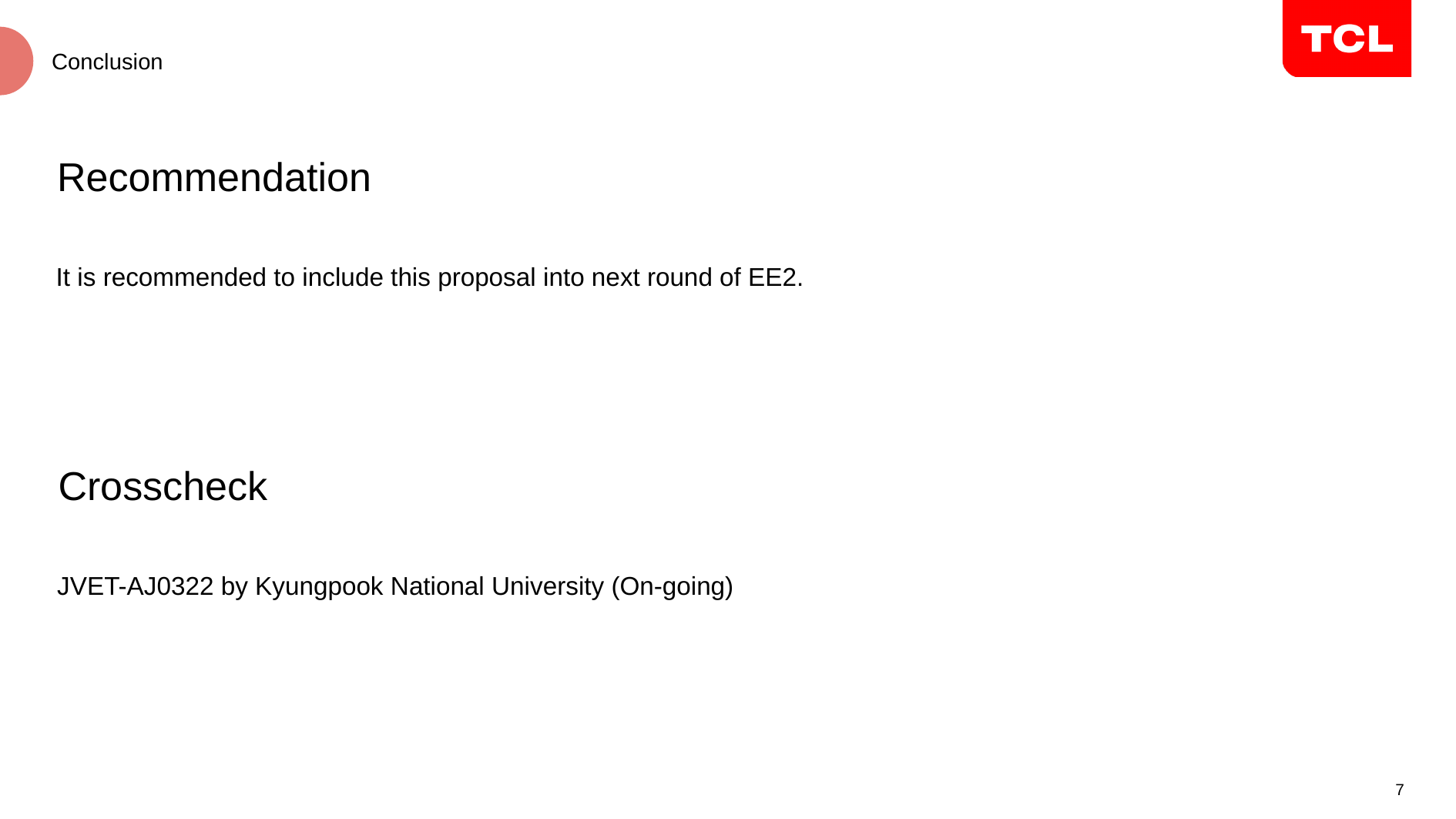

# Conclusion
Recommendation
It is recommended to include this proposal into next round of EE2.
Crosscheck
JVET-AJ0322 by Kyungpook National University (On-going)
7